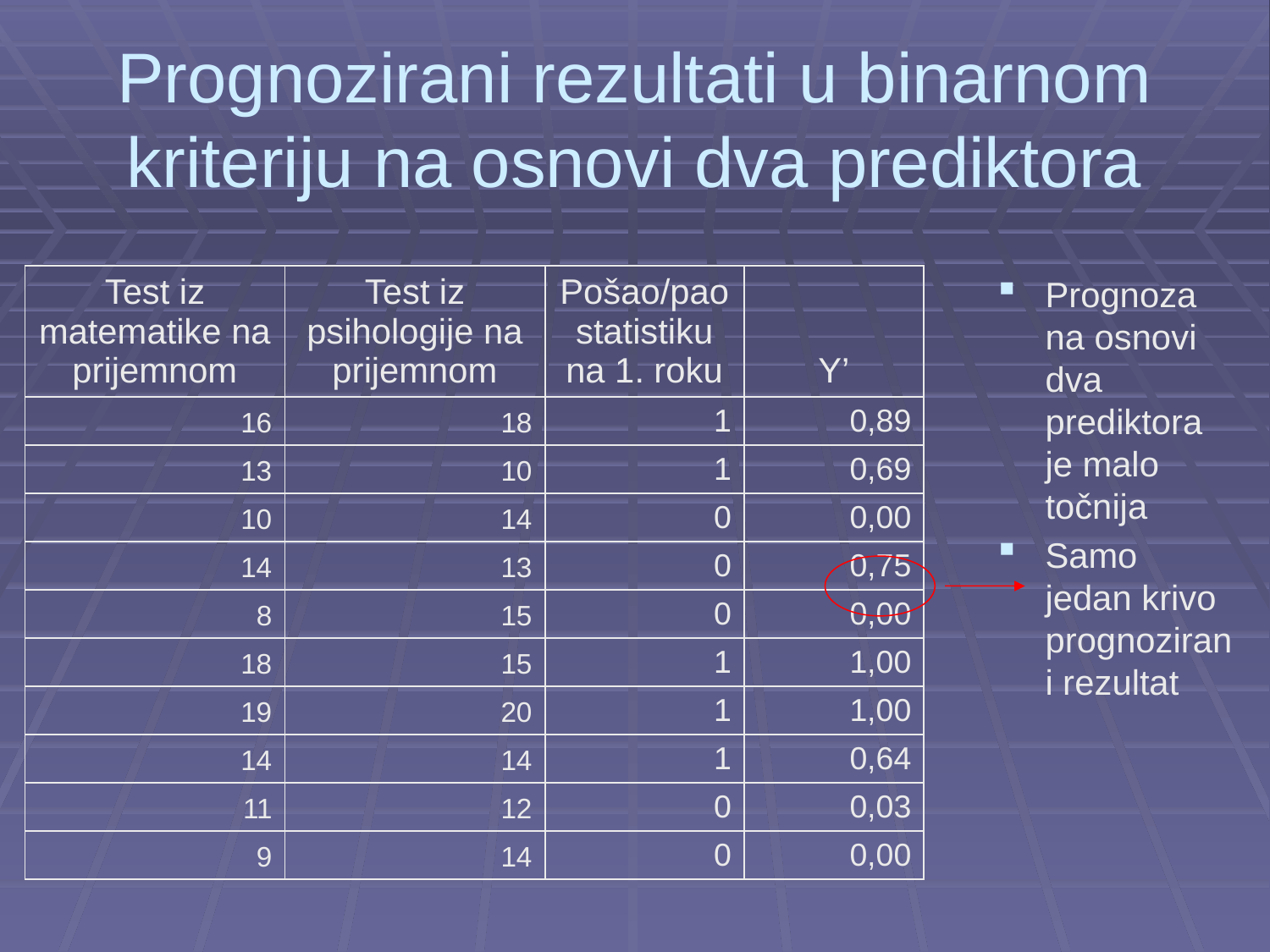

# Prognozirani rezultati u binarnom kriteriju na osnovi dva prediktora
| Test iz matematike na prijemnom | Test iz psihologije na prijemnom | Pošao/pao statistiku na 1. roku | Y’ |
| --- | --- | --- | --- |
| 16 | 18 | 1 | 0,89 |
| 13 | 10 | 1 | 0,69 |
| 10 | 14 | 0 | 0,00 |
| 14 | 13 | 0 | 0,75 |
| 8 | 15 | 0 | 0,00 |
| 18 | 15 | 1 | 1,00 |
| 19 | 20 | 1 | 1,00 |
| 14 | 14 | 1 | 0,64 |
| 11 | 12 | 0 | 0,03 |
| 9 | 14 | 0 | 0,00 |
Prognoza na osnovi dva prediktora je malo točnija
Samo jedan krivo prognozirani rezultat